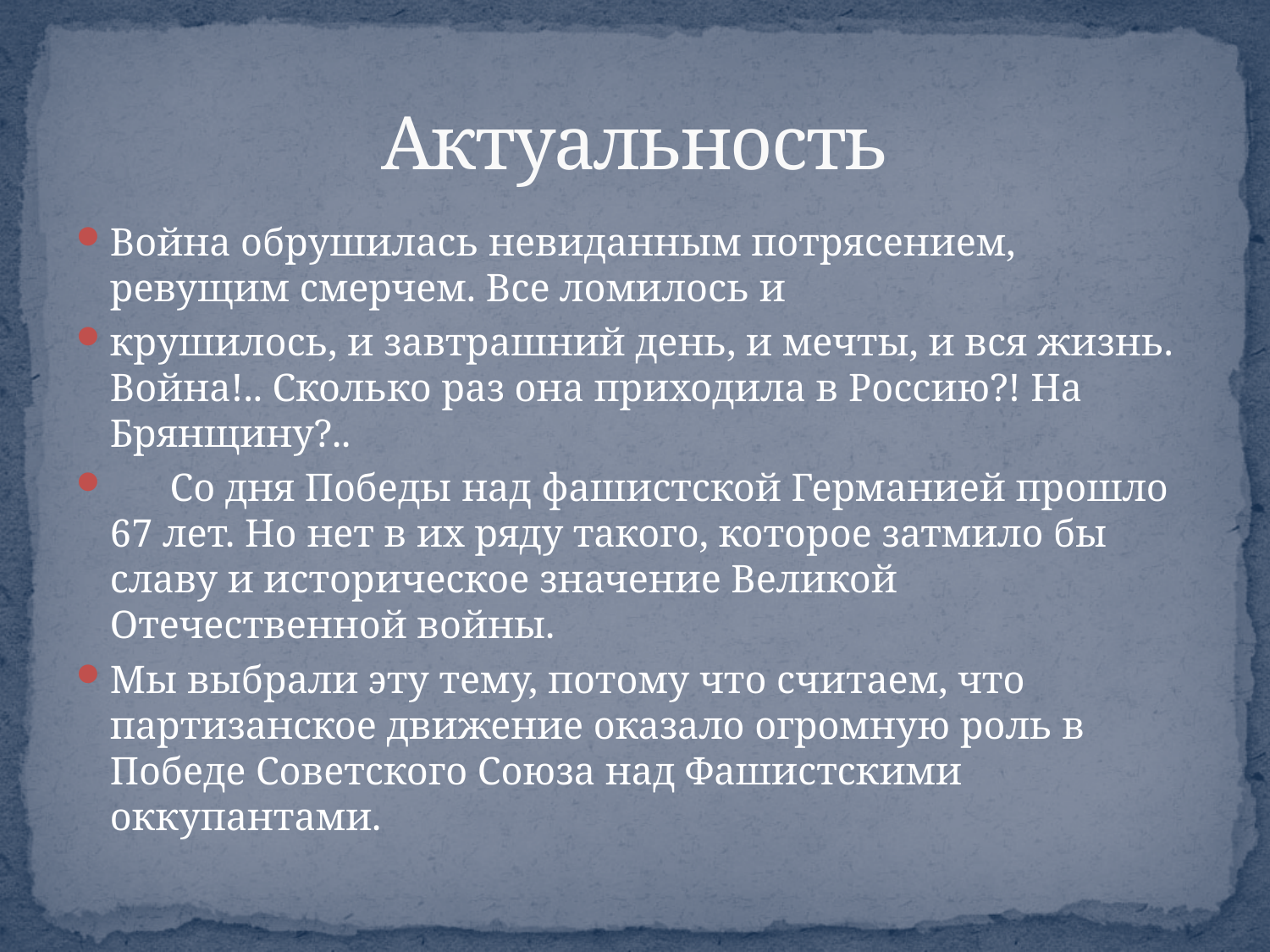

# Актуальность
Война обрушилась невиданным потрясением, ревущим смерчем. Все ломилось и
крушилось, и завтрашний день, и мечты, и вся жизнь. Война!.. Сколько раз она приходила в Россию?! На Брянщину?..
      Со дня Победы над фашистской Германией прошло 67 лет. Но нет в их ряду такого, которое затмило бы славу и историческое значение Великой Отечественной войны.
Мы выбрали эту тему, потому что считаем, что партизанское движение оказало огромную роль в Победе Советского Союза над Фашистскими оккупантами.